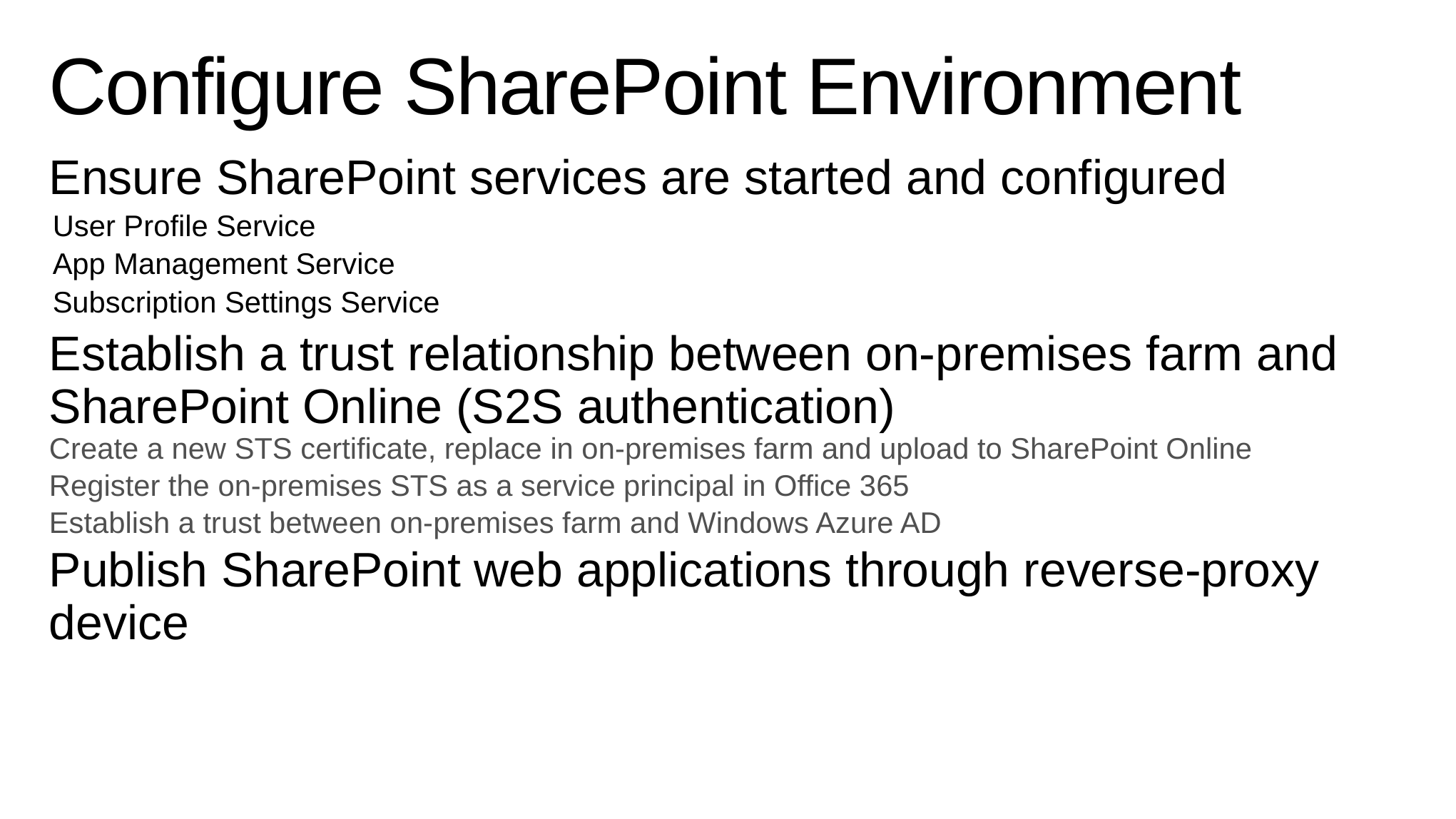

# Configure SharePoint Environment
Ensure SharePoint services are started and configured
User Profile Service
App Management Service
Subscription Settings Service
Establish a trust relationship between on-premises farm and SharePoint Online (S2S authentication)
Create a new STS certificate, replace in on-premises farm and upload to SharePoint Online
Register the on-premises STS as a service principal in Office 365
Establish a trust between on-premises farm and Windows Azure AD
Publish SharePoint web applications through reverse-proxy device